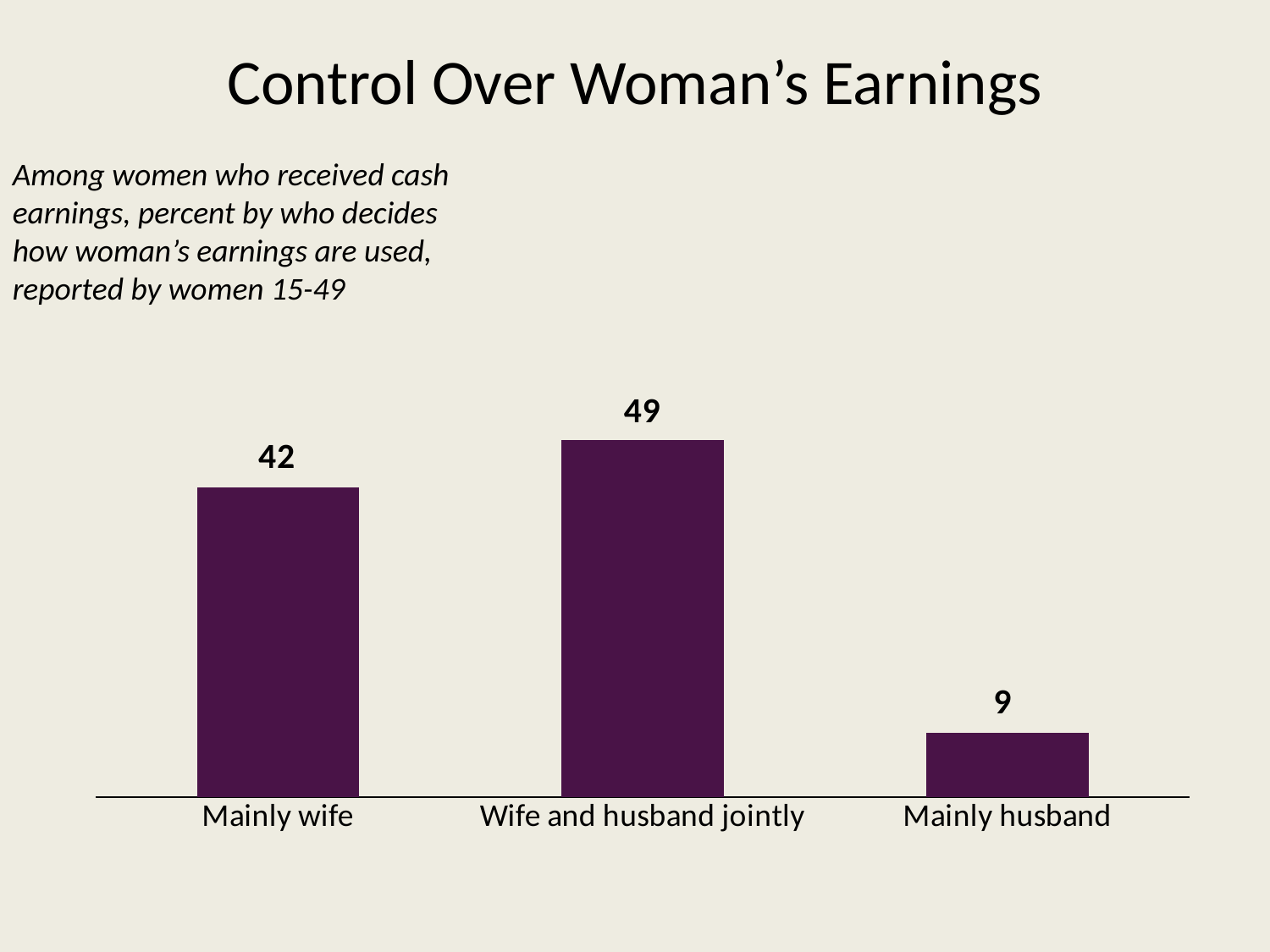

# Control Over Woman’s Earnings
Among women who received cash earnings, percent by who decides how woman’s earnings are used, reported by women 15-49

### Chart

| Category | East |
|---|---|
| Mainly wife | 42.3 |
| Wife and husband jointly | 48.8 |
| Mainly husband | 8.8 |